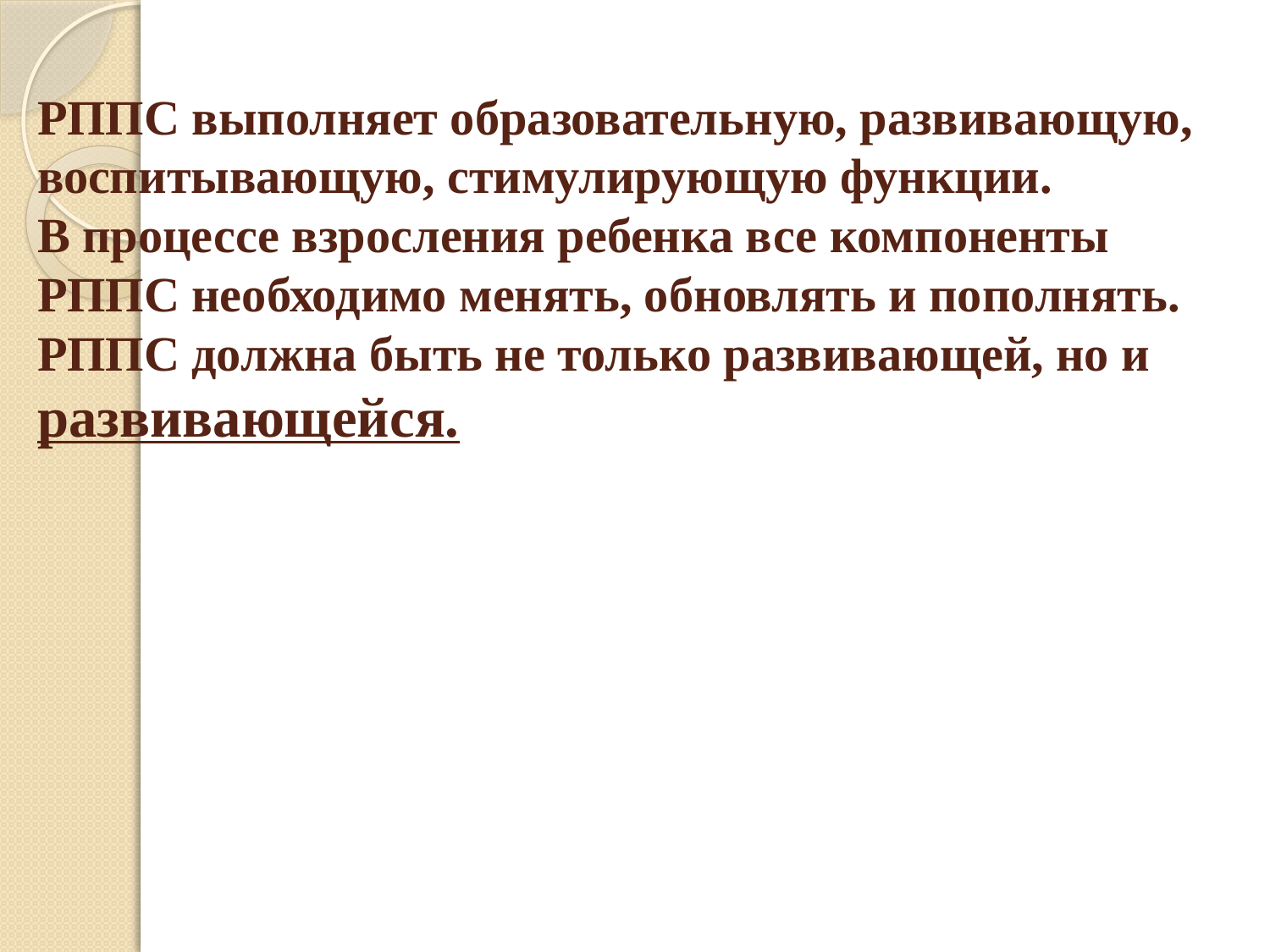

# РППС выполняет образовательную, развивающую, воспитывающую, стимулирующую функции. В процессе взросления ребенка все компоненты РППС необходимо менять, обновлять и пополнять. РППС должна быть не только развивающей, но и развивающейся.